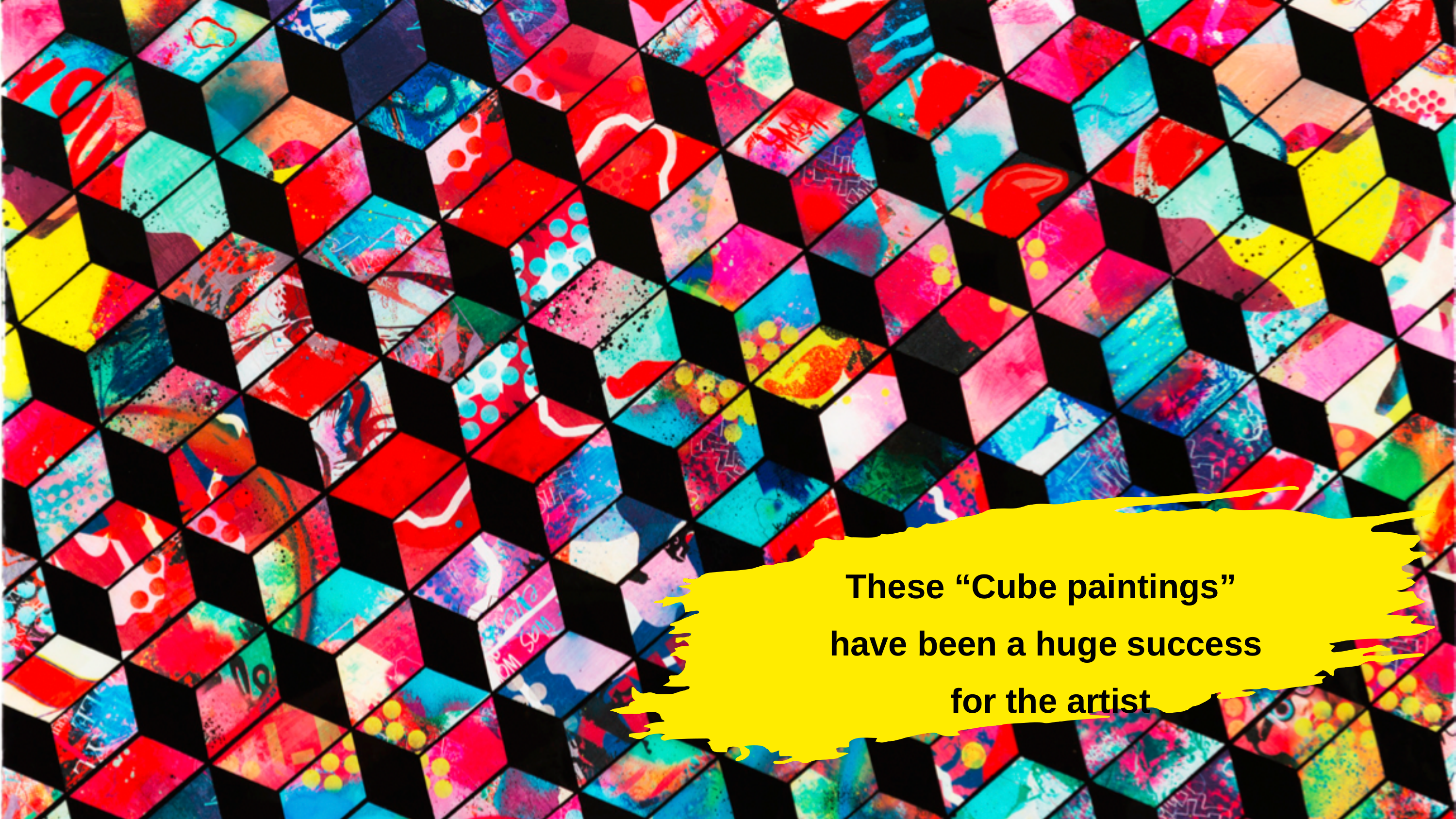

These “Cube paintings”
have been a huge success
 for the artist